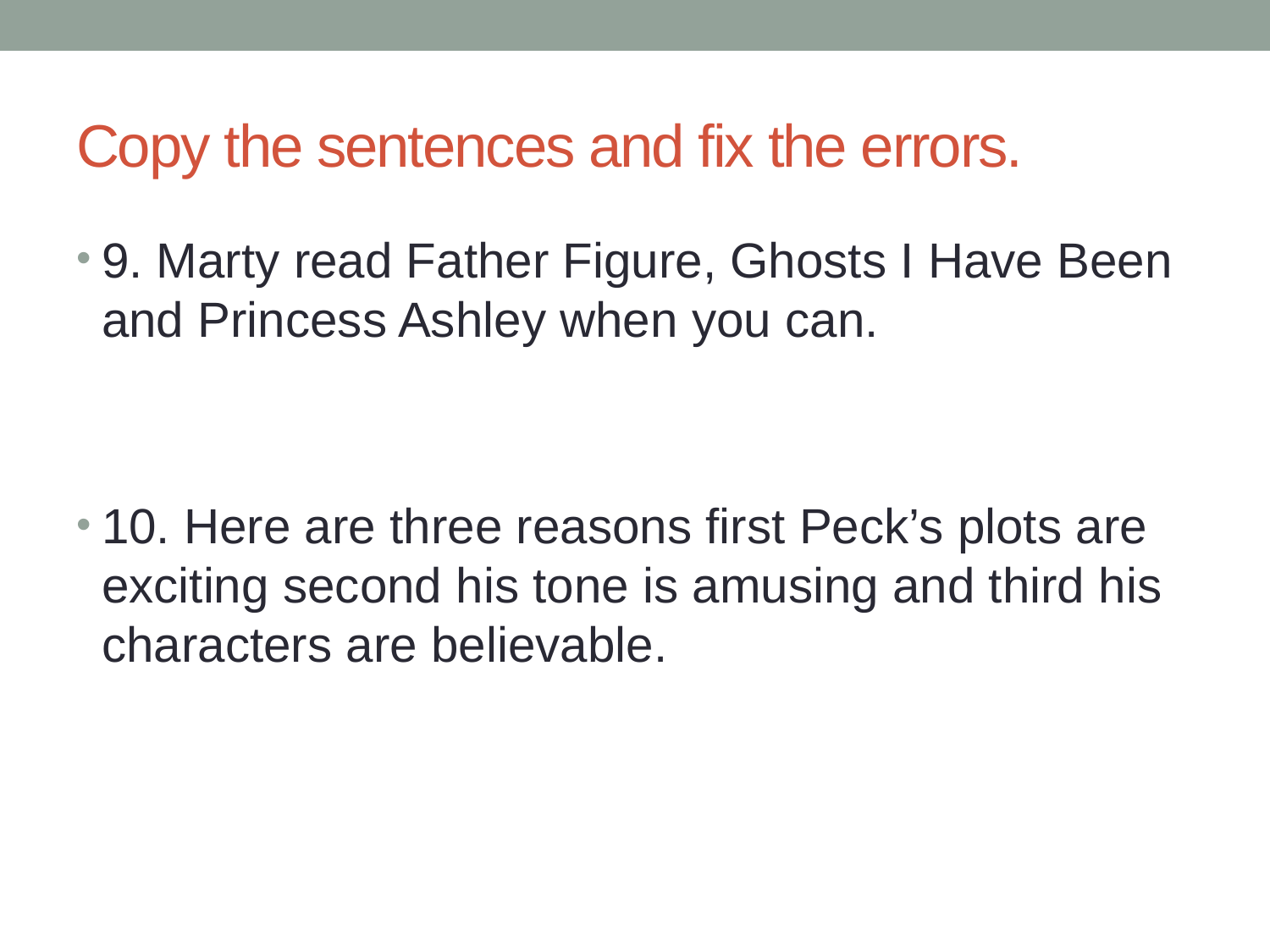

# Copy the sentences and fix the errors.
9. Marty read Father Figure, Ghosts I Have Been and Princess Ashley when you can.

10. Here are three reasons first Peck’s plots are exciting second his tone is amusing and third his characters are believable.